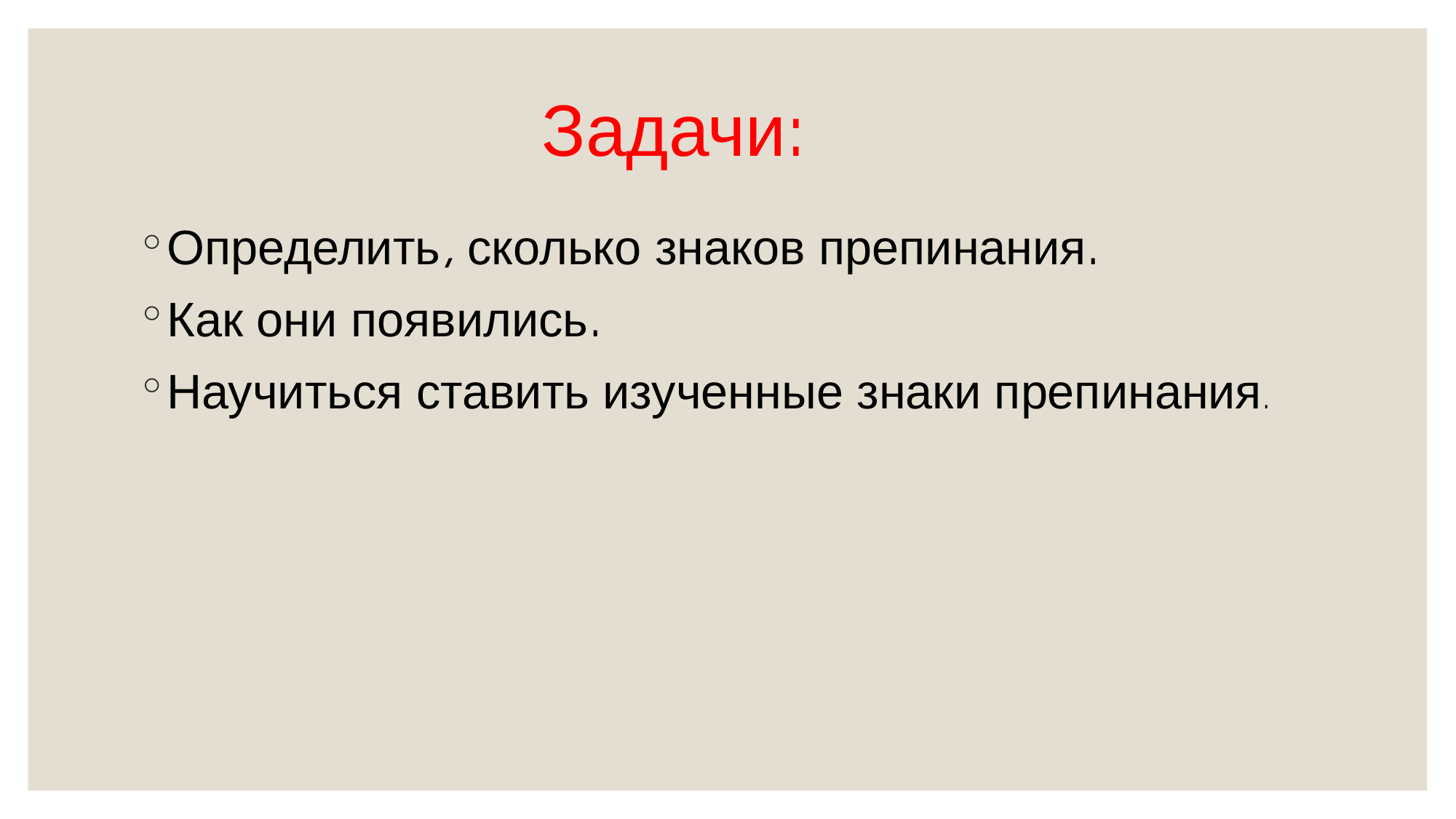

# Задачи:
Определить, сколько знаков препинания.
Как они появились.
Научиться ставить изученные знаки препинания.